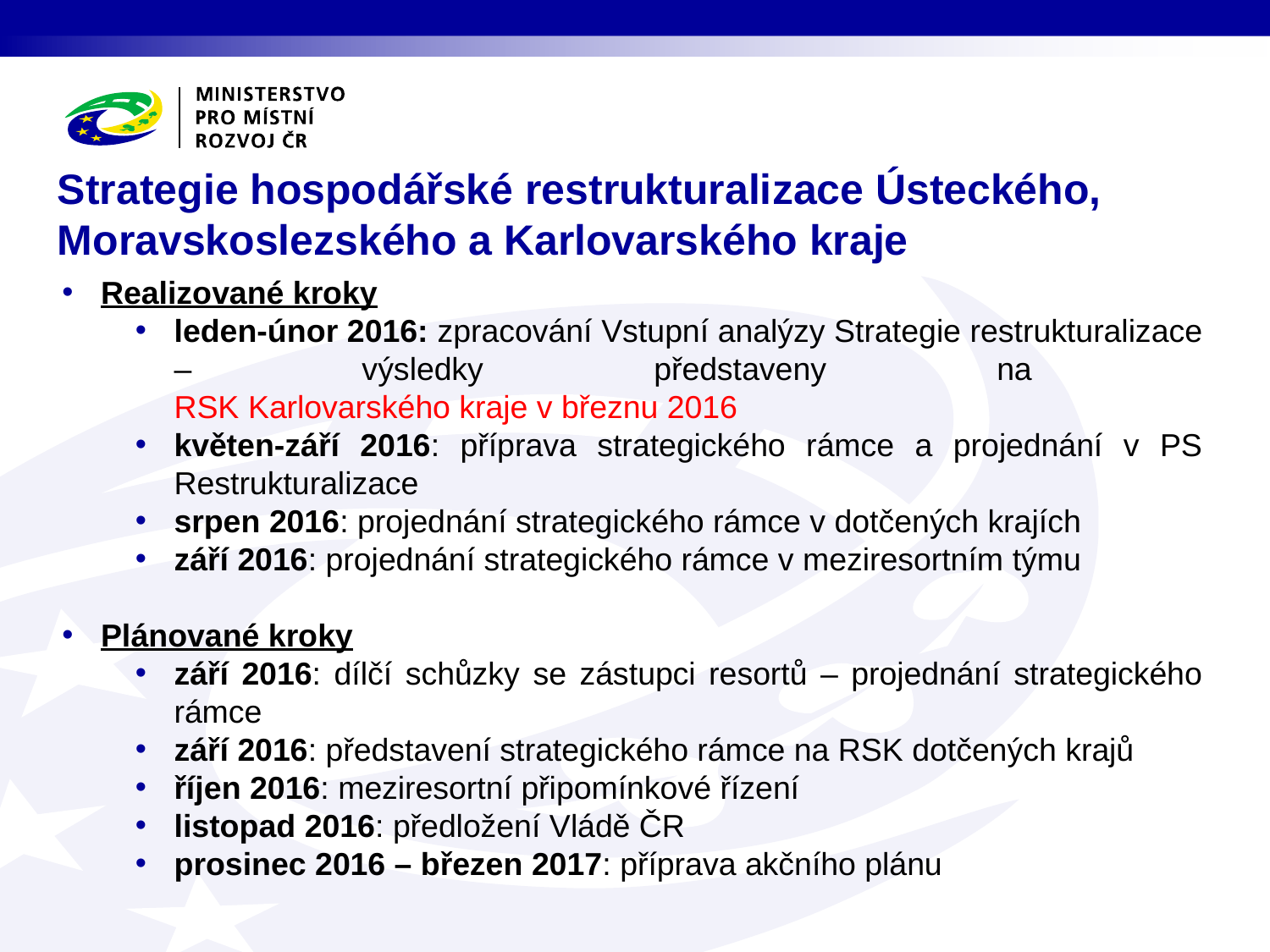

# Strategie hospodářské restrukturalizace Ústeckého, Moravskoslezského a Karlovarského kraje
Realizované kroky
leden-únor 2016: zpracování Vstupní analýzy Strategie restrukturalizace – výsledky představeny na
RSK Karlovarského kraje v březnu 2016
květen-září 2016: příprava strategického rámce a projednání v PS Restrukturalizace
srpen 2016: projednání strategického rámce v dotčených krajích
září 2016: projednání strategického rámce v meziresortním týmu

Plánované kroky
září 2016: dílčí schůzky se zástupci resortů – projednání strategického rámce
září 2016: představení strategického rámce na RSK dotčených krajů
říjen 2016: meziresortní připomínkové řízení
listopad 2016: předložení Vládě ČR
prosinec 2016 – březen 2017: příprava akčního plánu